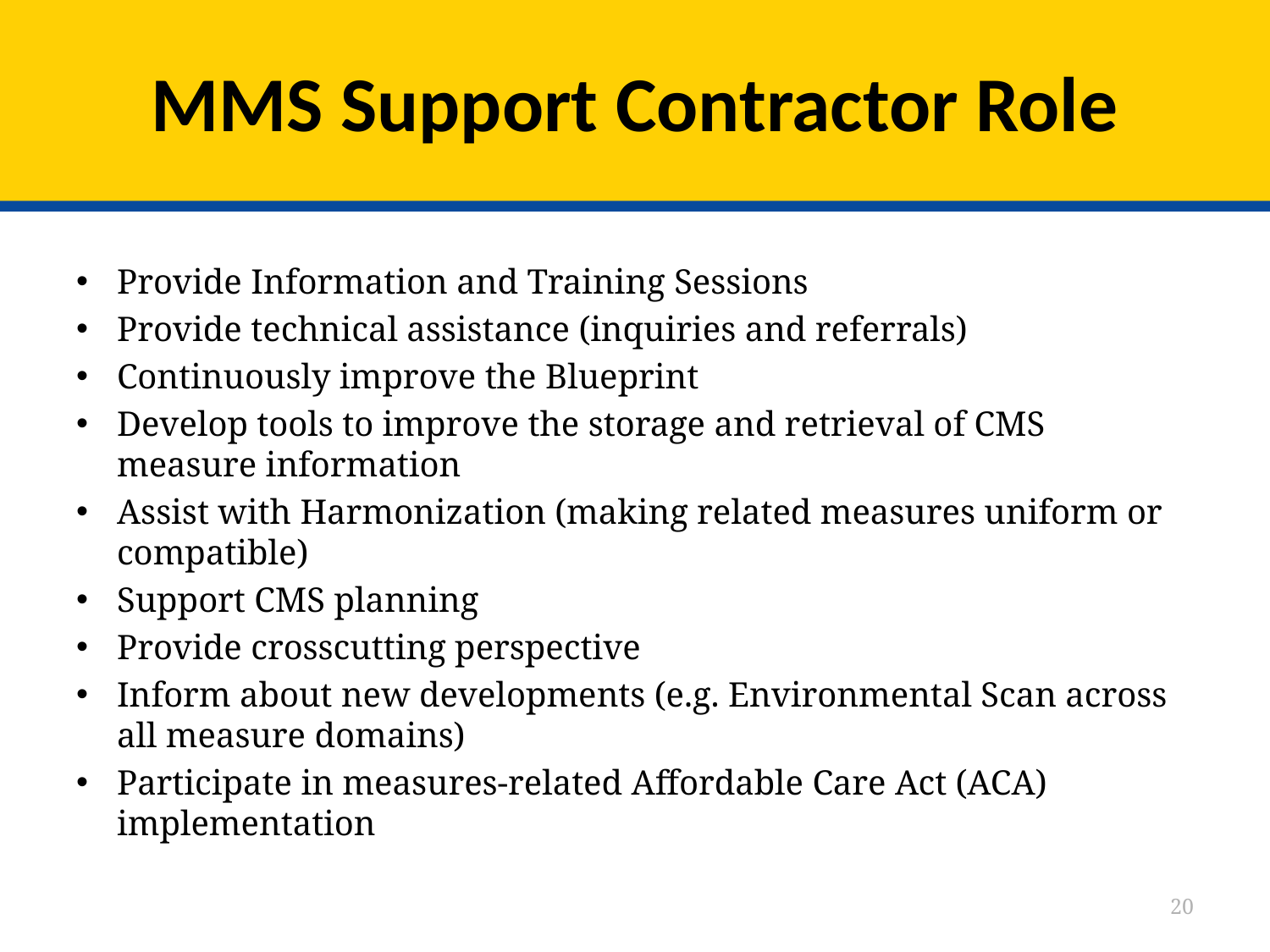

# MMS Support Contractor Role
Provide Information and Training Sessions
Provide technical assistance (inquiries and referrals)
Continuously improve the Blueprint
Develop tools to improve the storage and retrieval of CMS measure information
Assist with Harmonization (making related measures uniform or compatible)
Support CMS planning
Provide crosscutting perspective
Inform about new developments (e.g. Environmental Scan across all measure domains)
Participate in measures-related Affordable Care Act (ACA) implementation

20